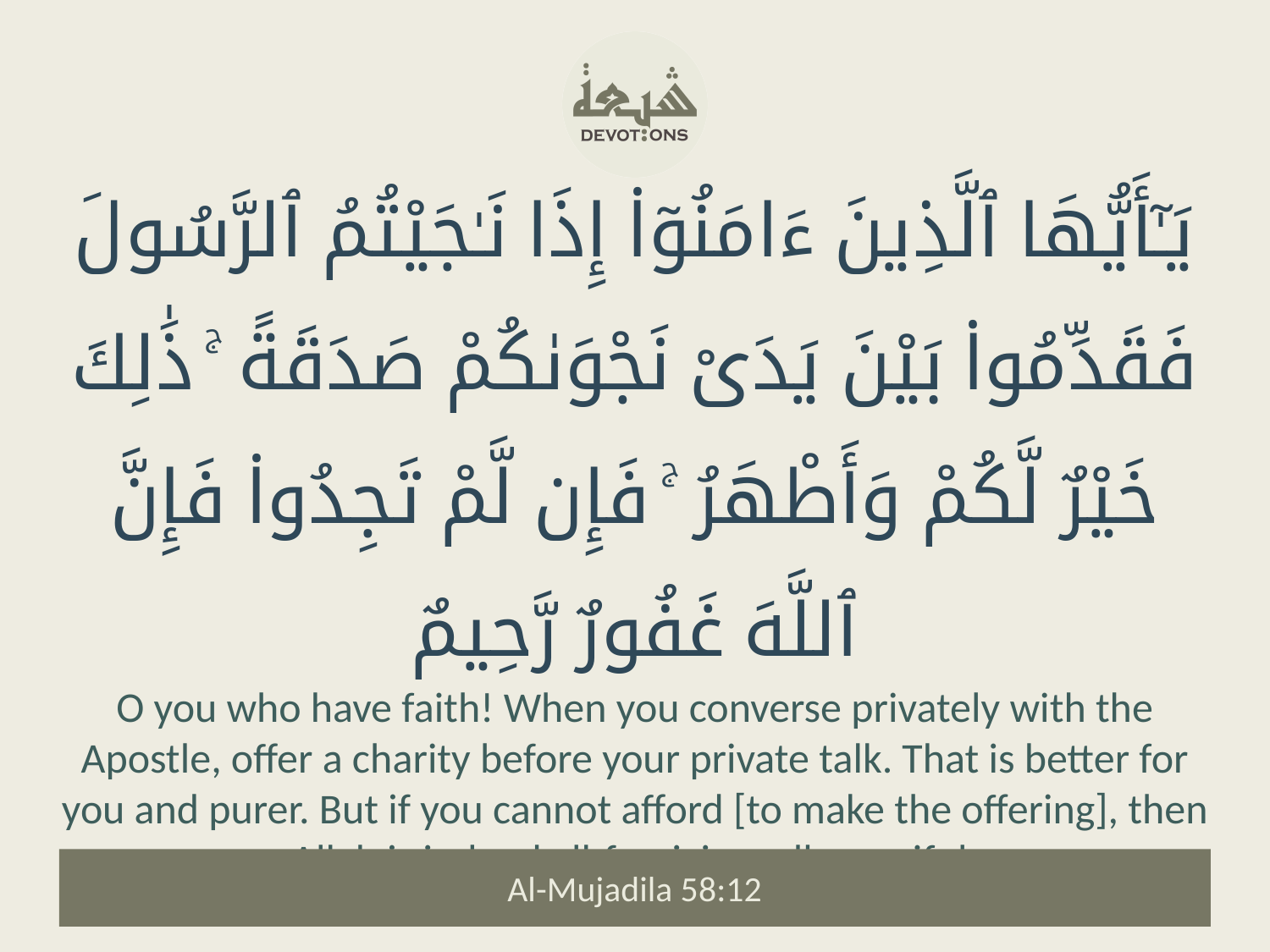

يَـٰٓأَيُّهَا ٱلَّذِينَ ءَامَنُوٓا۟ إِذَا نَـٰجَيْتُمُ ٱلرَّسُولَ فَقَدِّمُوا۟ بَيْنَ يَدَىْ نَجْوَىٰكُمْ صَدَقَةً ۚ ذَٰلِكَ خَيْرٌ لَّكُمْ وَأَطْهَرُ ۚ فَإِن لَّمْ تَجِدُوا۟ فَإِنَّ ٱللَّهَ غَفُورٌ رَّحِيمٌ
O you who have faith! When you converse privately with the Apostle, offer a charity before your private talk. That is better for you and purer. But if you cannot afford [to make the offering], then Allah is indeed all-forgiving, all-merciful.
Al-Mujadila 58:12